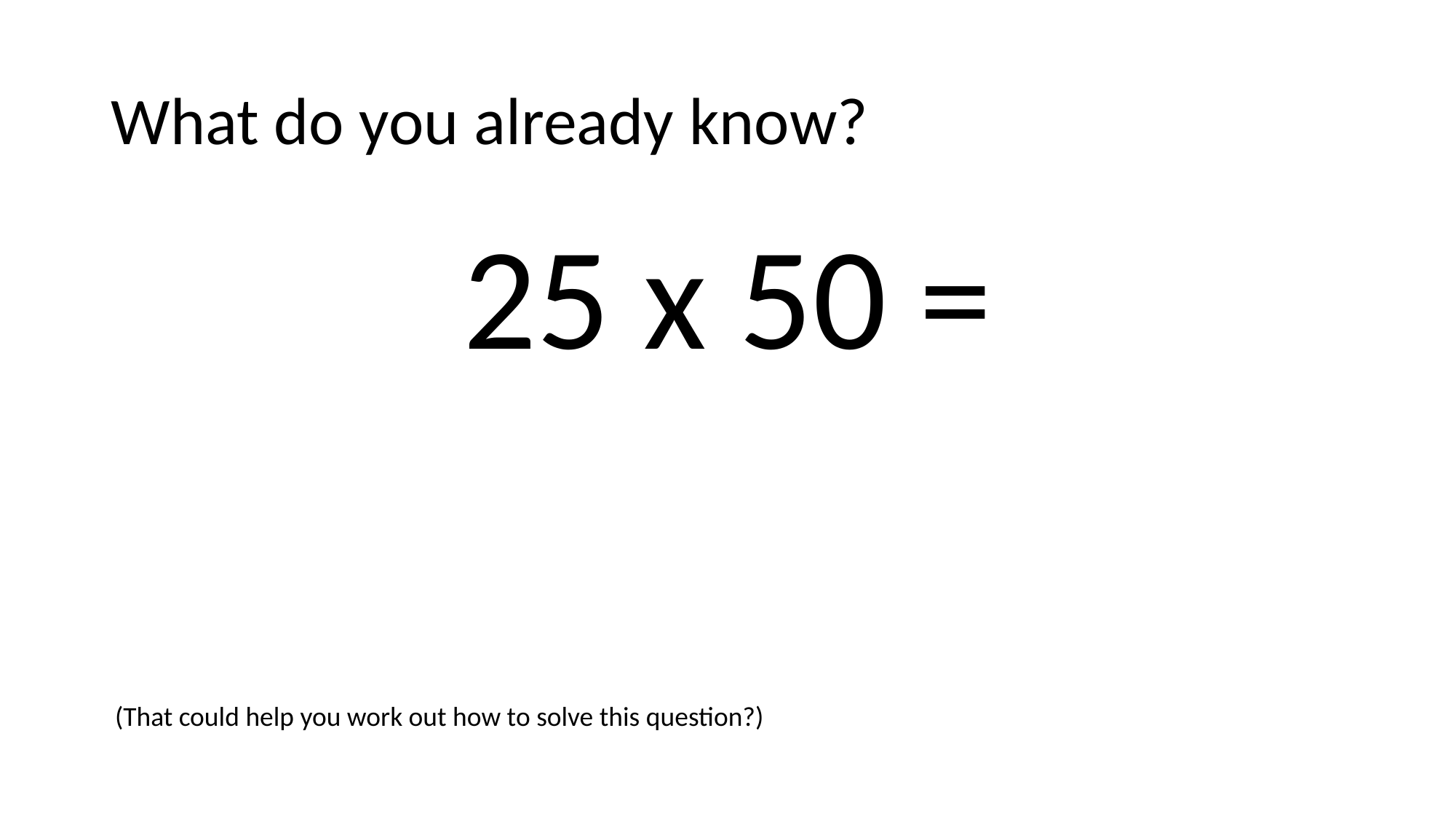

# What do you already know?
25 x 50 =
(That could help you work out how to solve this question?)